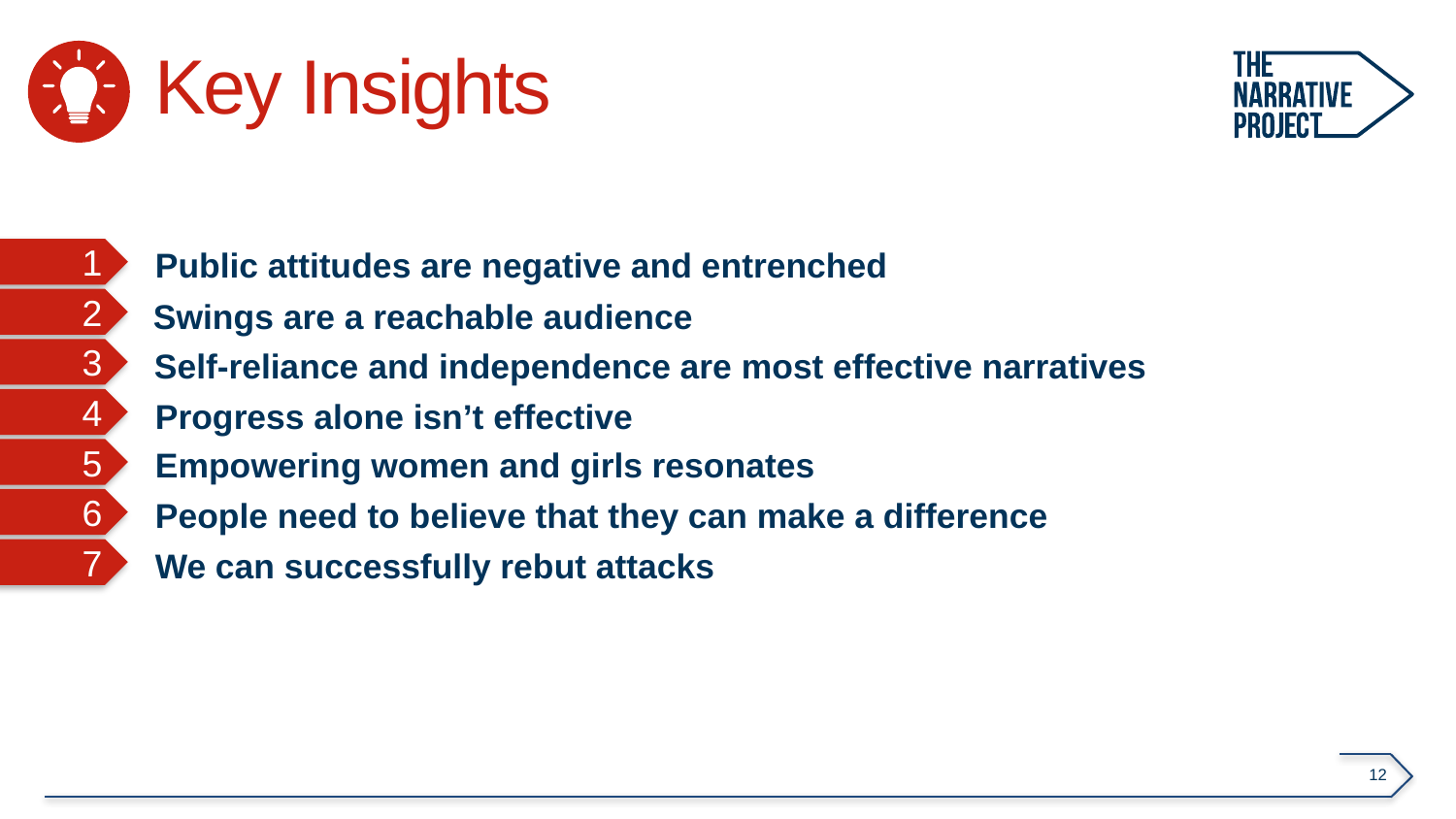

# Key Insights
Public attitudes are negative and entrenched
1
2
3
4
5
6
7
Swings are a reachable audience
Self-reliance and independence are most effective narratives
Progress alone isn’t effective
Empowering women and girls resonates
People need to believe that they can make a difference
We can successfully rebut attacks
12